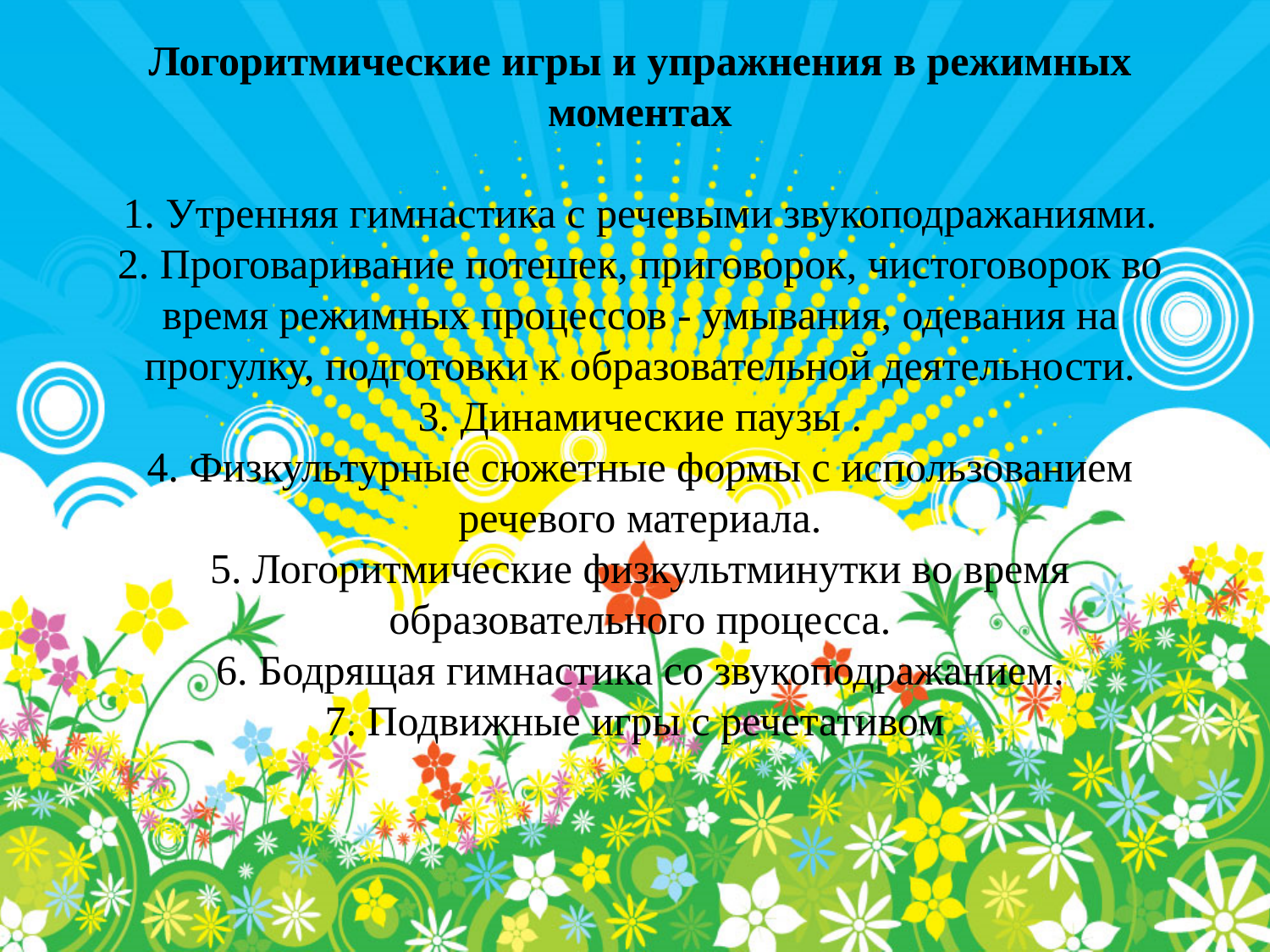

Логоритмические игры и упражнения в режимных моментах

1. Утренняя гимнастика с речевыми звукоподражаниями.
2. Проговаривание потешек, приговорок, чистоговорок во время режимных процессов - умывания, одевания на прогулку, подготовки к образовательной деятельности.
3. Динамические паузы .
4. Физкультурные сюжетные формы с использованием речевого материала.
5. Логоритмические физкультминутки во время образовательного процесса.
6. Бодрящая гимнастика со звукоподражанием.
7. Подвижные игры с речетативом